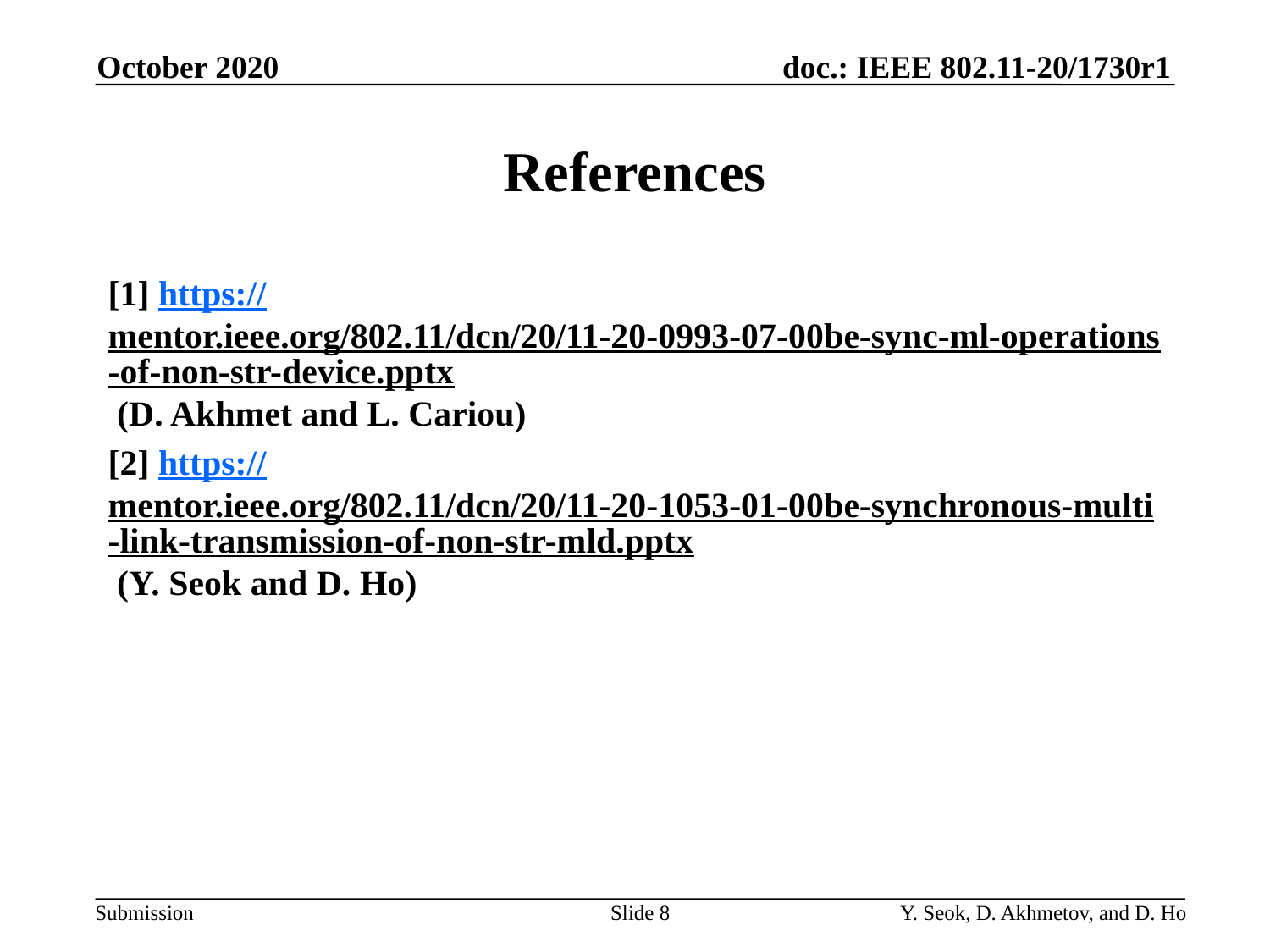

October 2020
# References
[1] https://mentor.ieee.org/802.11/dcn/20/11-20-0993-07-00be-sync-ml-operations-of-non-str-device.pptx (D. Akhmet and L. Cariou)
[2] https://mentor.ieee.org/802.11/dcn/20/11-20-1053-01-00be-synchronous-multi-link-transmission-of-non-str-mld.pptx (Y. Seok and D. Ho)

Slide 8
Y. Seok, D. Akhmetov, and D. Ho